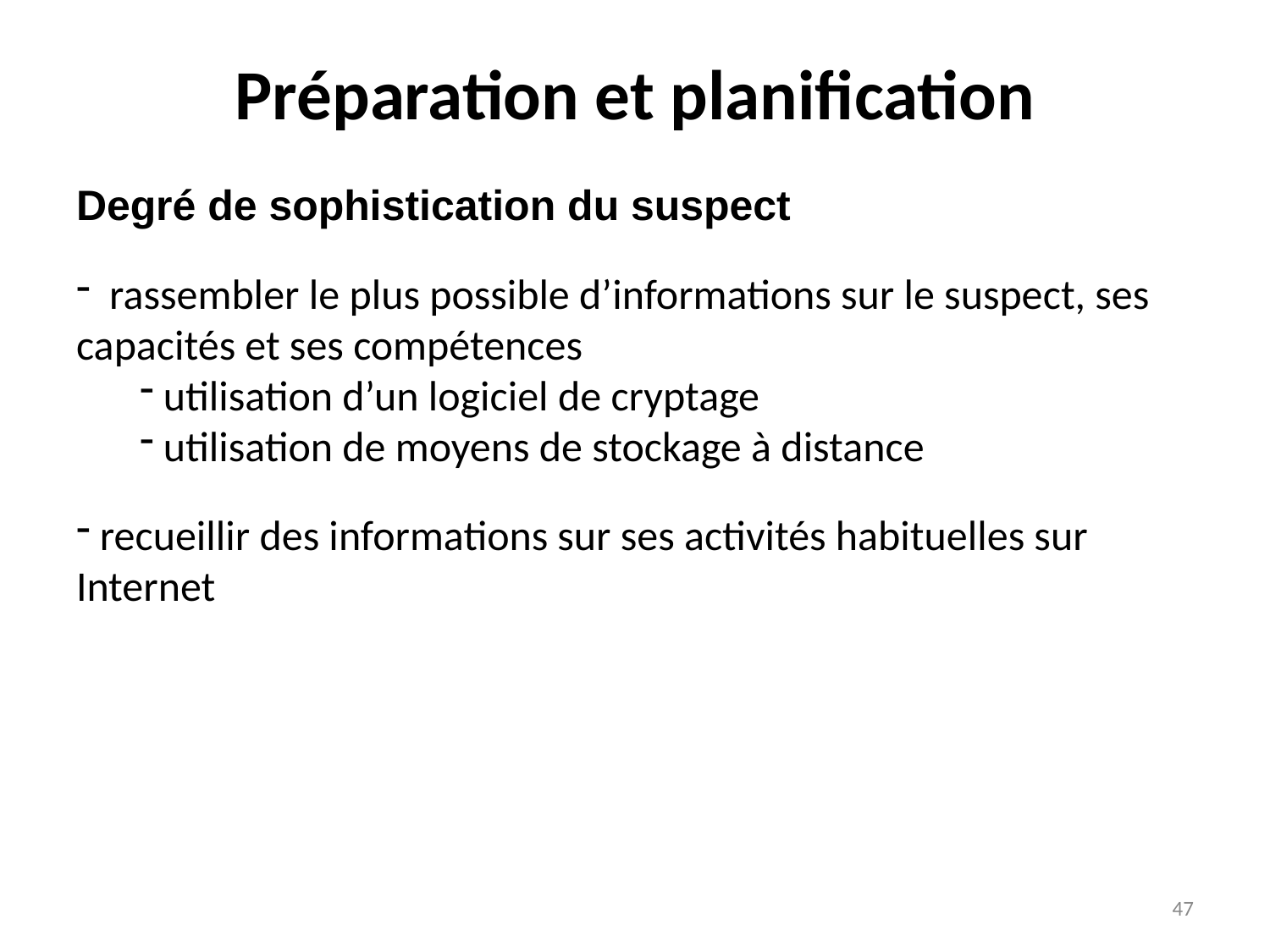

Préparation et planification
Degré de sophistication du suspect

  rassembler le plus possible d’informations sur le suspect, ses capacités et ses compétences
 utilisation d’un logiciel de cryptage
 utilisation de moyens de stockage à distance

 recueillir des informations sur ses activités habituelles sur Internet

# 47